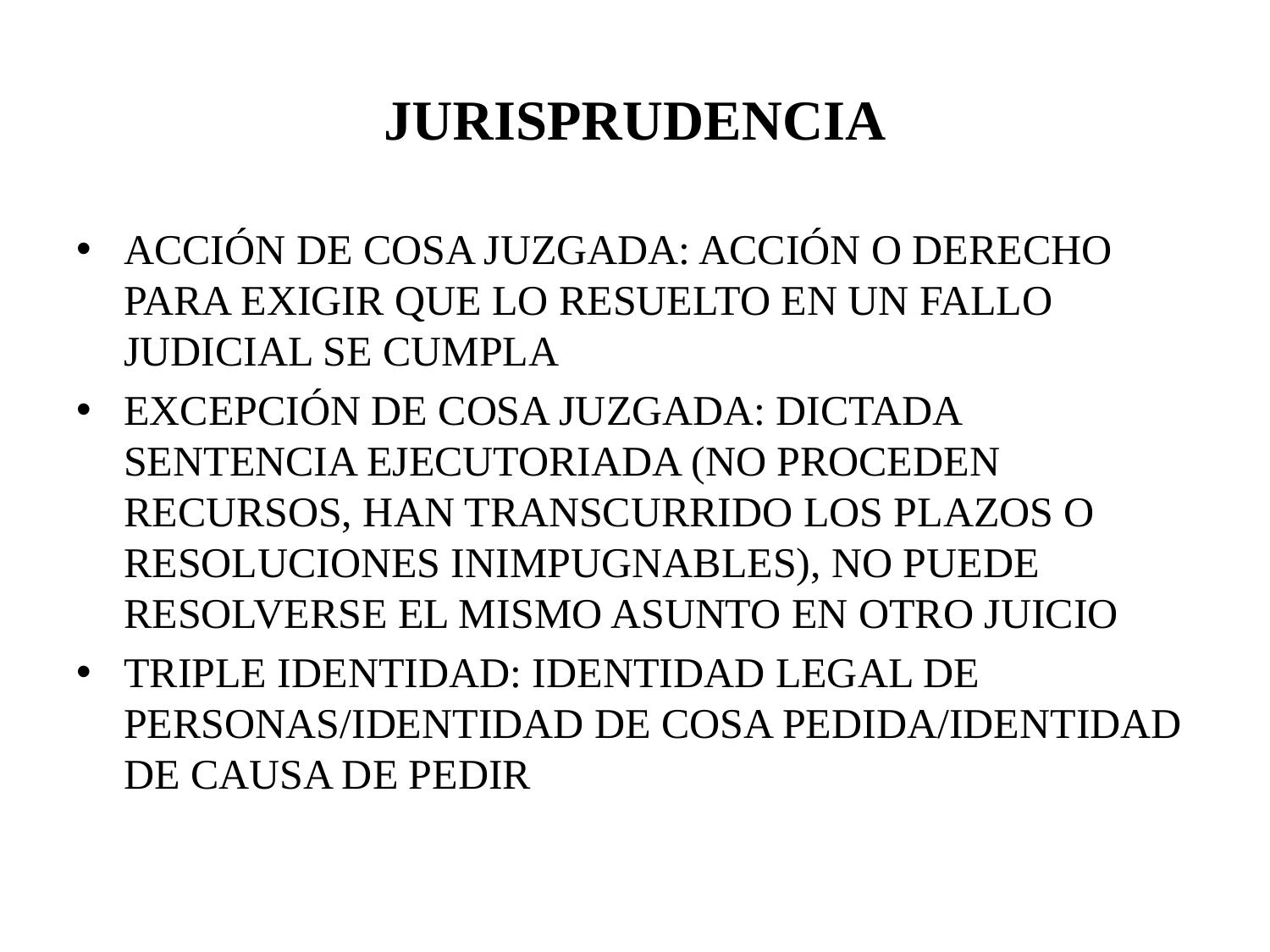

# JURISPRUDENCIA
ACCIÓN DE COSA JUZGADA: ACCIÓN O DERECHO PARA EXIGIR QUE LO RESUELTO EN UN FALLO JUDICIAL SE CUMPLA
EXCEPCIÓN DE COSA JUZGADA: DICTADA SENTENCIA EJECUTORIADA (NO PROCEDEN RECURSOS, HAN TRANSCURRIDO LOS PLAZOS O RESOLUCIONES INIMPUGNABLES), NO PUEDE RESOLVERSE EL MISMO ASUNTO EN OTRO JUICIO
TRIPLE IDENTIDAD: IDENTIDAD LEGAL DE PERSONAS/IDENTIDAD DE COSA PEDIDA/IDENTIDAD DE CAUSA DE PEDIR